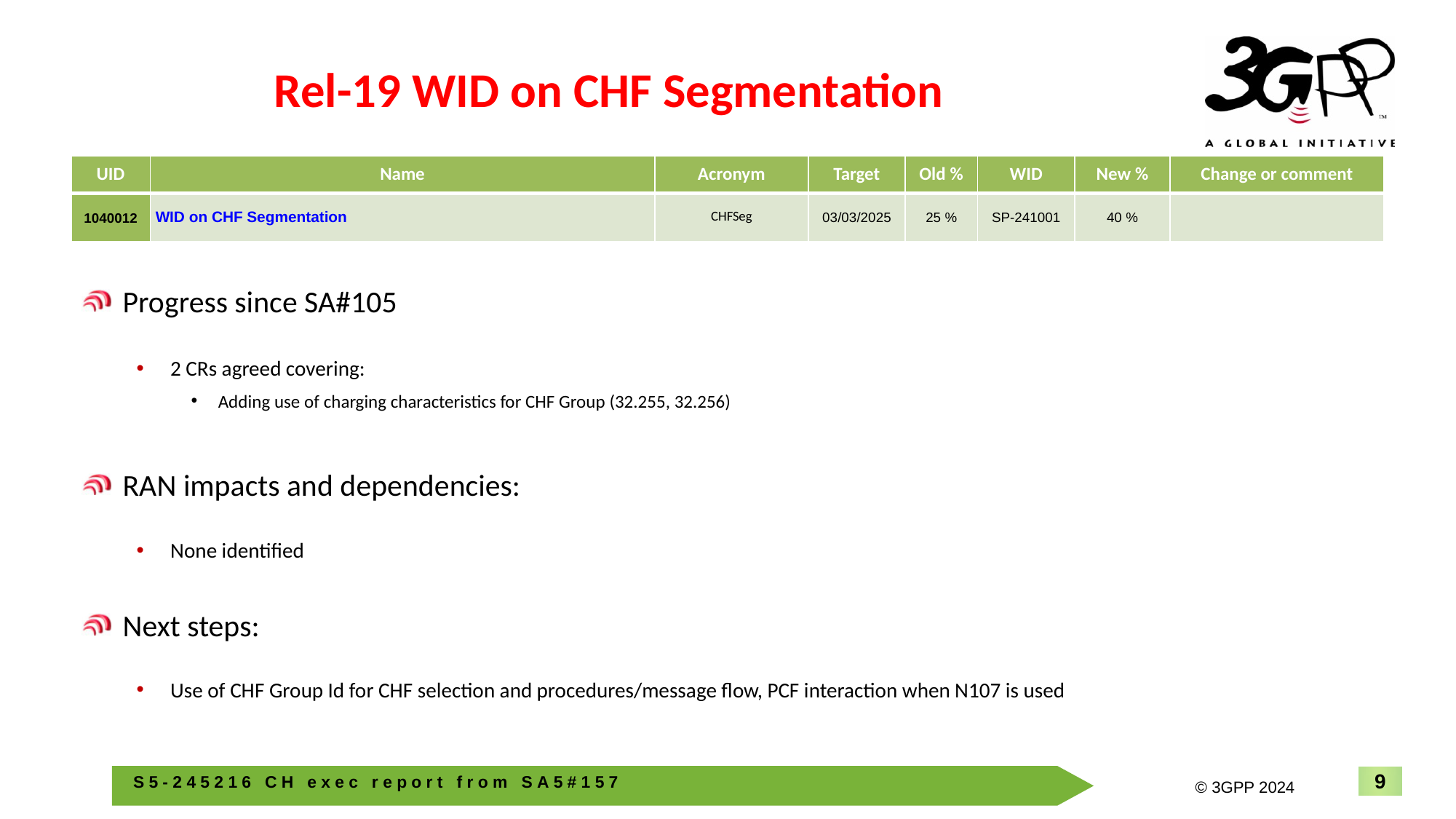

# Rel-19 WID on CHF Segmentation
| UID | Name | Acronym | Target | Old % | WID | New % | Change or comment |
| --- | --- | --- | --- | --- | --- | --- | --- |
| 1040012 | WID on CHF Segmentation | CHFSeg | 03/03/2025 | 25 % | SP-241001 | 40 % |  |
Progress since SA#105

2 CRs agreed covering:
Adding use of charging characteristics for CHF Group (32.255, 32.256)

RAN impacts and dependencies:

None identified

Next steps:

Use of CHF Group Id for CHF selection and procedures/message flow, PCF interaction when N107 is used